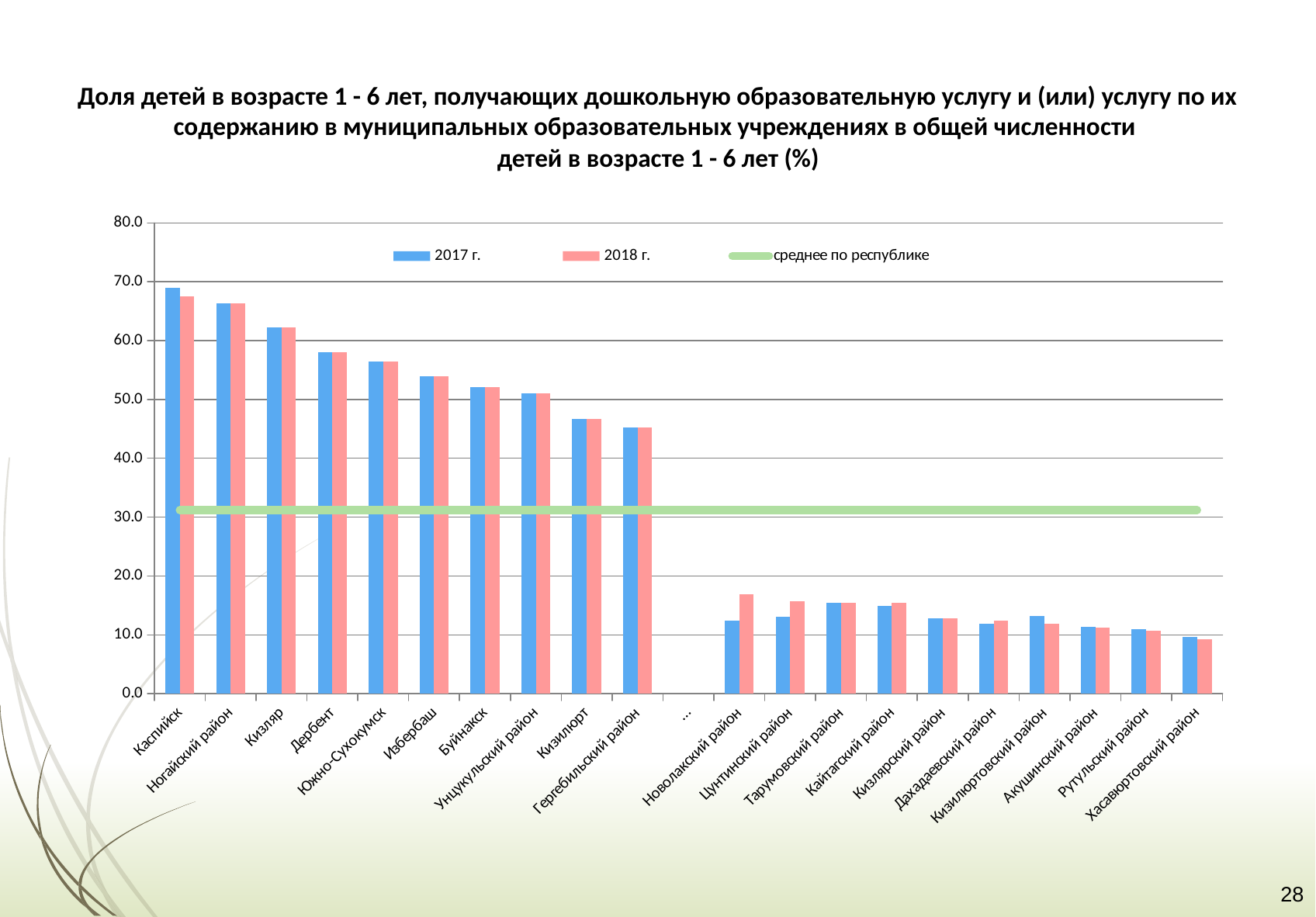

# Доля детей в возрасте 1 - 6 лет, получающих дошкольную образовательную услугу и (или) услугу по их содержанию в муниципальных образовательных учреждениях в общей численности детей в возрасте 1 - 6 лет (%)

### Chart

| Category | 2017 г. | 2018 г. | среднее по республике |
|---|---|---|---|
| Каспийск | 69.0 | 67.5 | 31.2 |
| Ногайский район | 66.3 | 66.3 | 31.2 |
| Кизляр | 62.2 | 62.2 | 31.2 |
| Дербент | 58.0 | 58.0 | 31.2 |
| Южно-Сухокумск | 56.4 | 56.4 | 31.2 |
| Избербаш | 53.9 | 53.9 | 31.2 |
| Буйнакск | 52.1 | 52.1 | 31.2 |
| Унцукульский район | 51.0 | 51.0 | 31.2 |
| Кизилюрт | 46.7 | 46.7 | 31.2 |
| Гергебильский район | 45.3 | 45.3 | 31.2 |
| … | None | None | 31.2 |
| Новолакский район | 12.4 | 16.9 | 31.2 |
| Цунтинский район | 13.1 | 15.7 | 31.2 |
| Тарумовский район | 15.4 | 15.4 | 31.2 |
| Кайтагский район | 14.9 | 15.4 | 31.2 |
| Кизлярский район | 12.8 | 12.8 | 31.2 |
| Дахадаевский район | 11.9 | 12.4 | 31.2 |
| Кизилюртовский район | 13.2 | 11.9 | 31.2 |
| Акушинский район | 11.3 | 11.2 | 31.2 |
| Рутульский район | 10.9 | 10.7 | 31.2 |
| Хасавюртовский район | 9.7 | 9.2 | 31.2 |
28